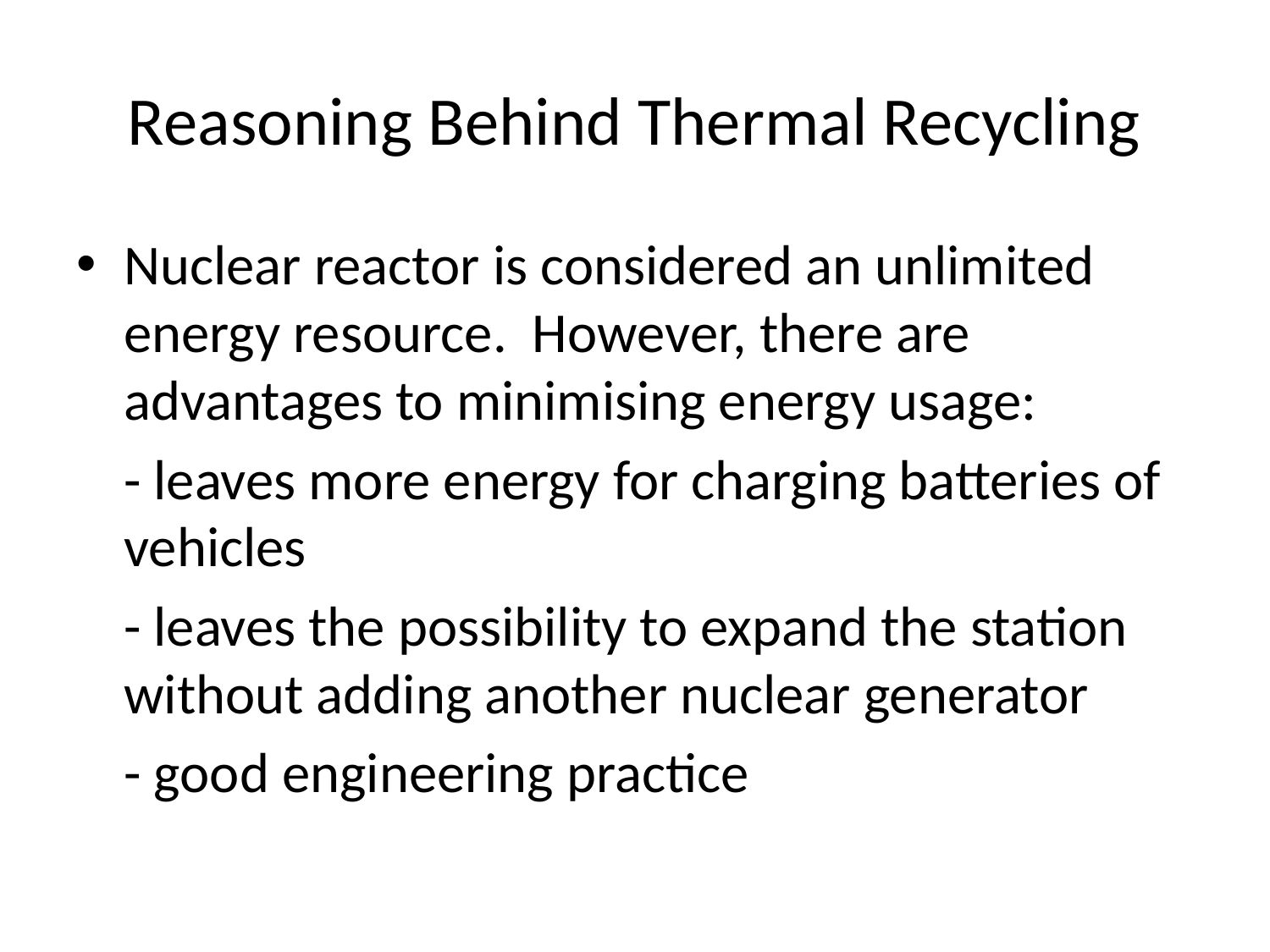

# Reasoning Behind Thermal Recycling
Nuclear reactor is considered an unlimited energy resource.  However, there are advantages to minimising energy usage:
	- leaves more energy for charging batteries of vehicles
	- leaves the possibility to expand the station without adding another nuclear generator
	- good engineering practice